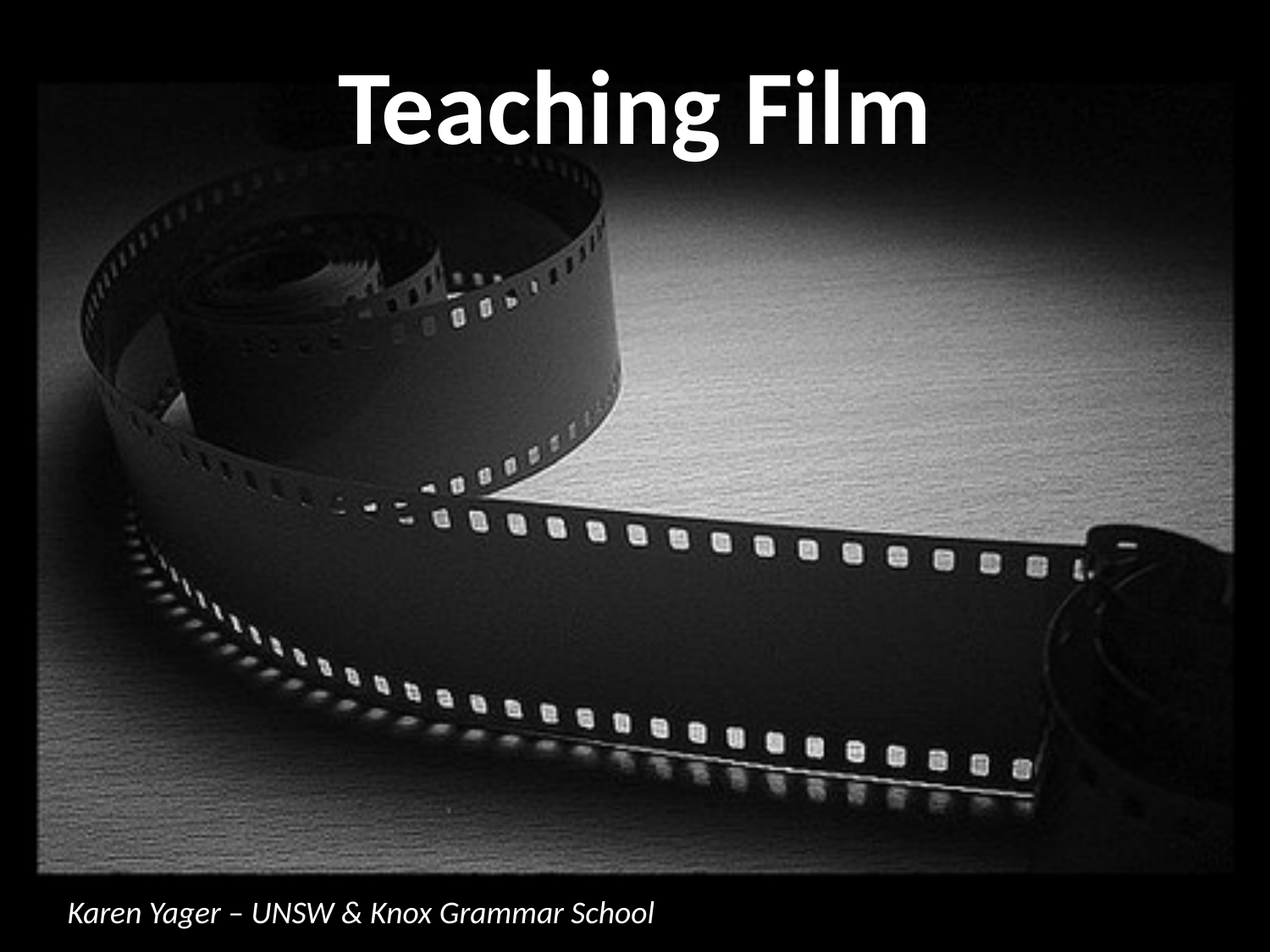

# Teaching Film
Karen Yager – UNSW & Knox Grammar School